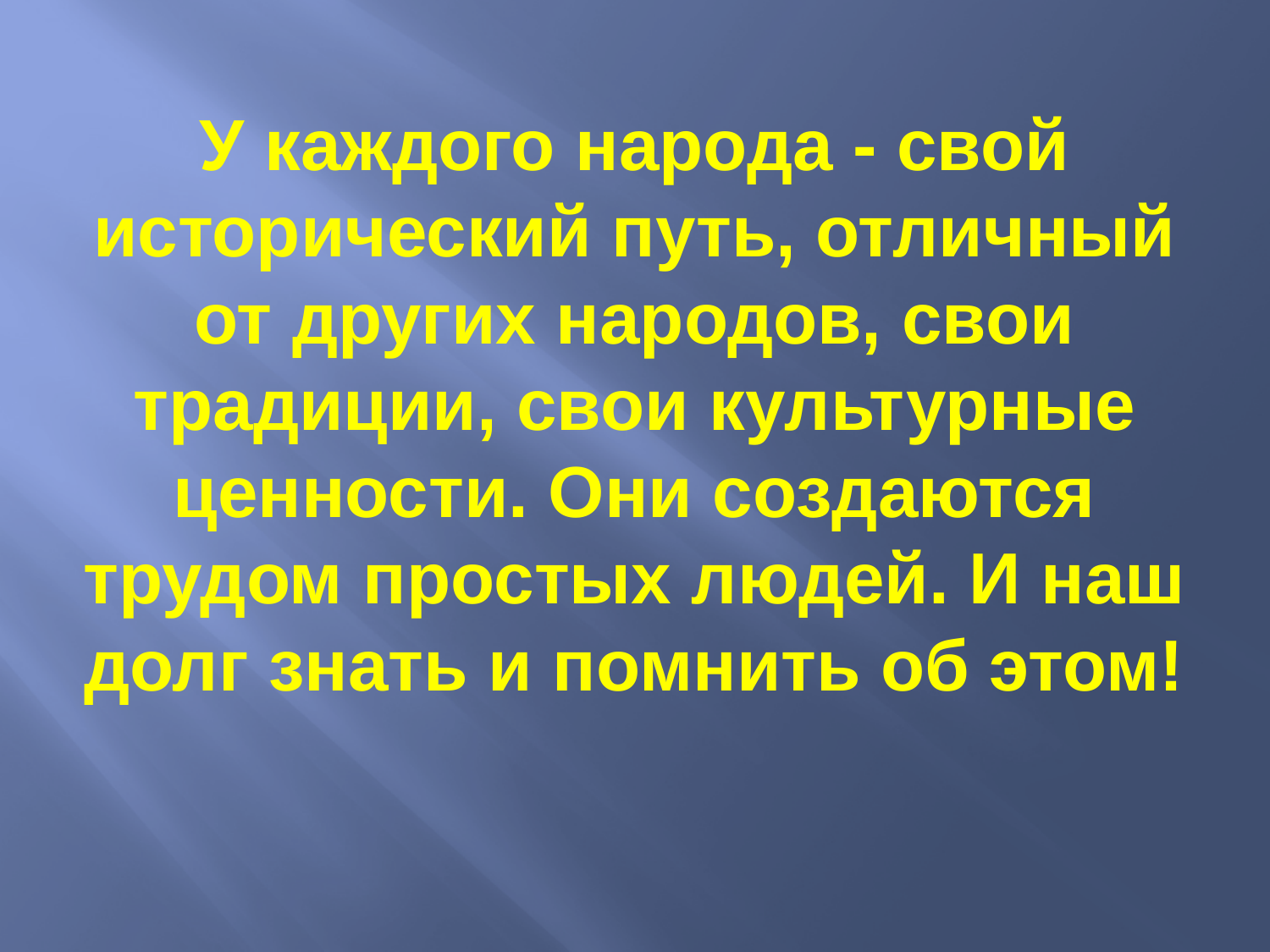

# У каждого народа - свой исторический путь, отличный от других народов, свои традиции, свои культурные ценности. Они создаются трудом простых людей. И наш долг знать и помнить об этом!